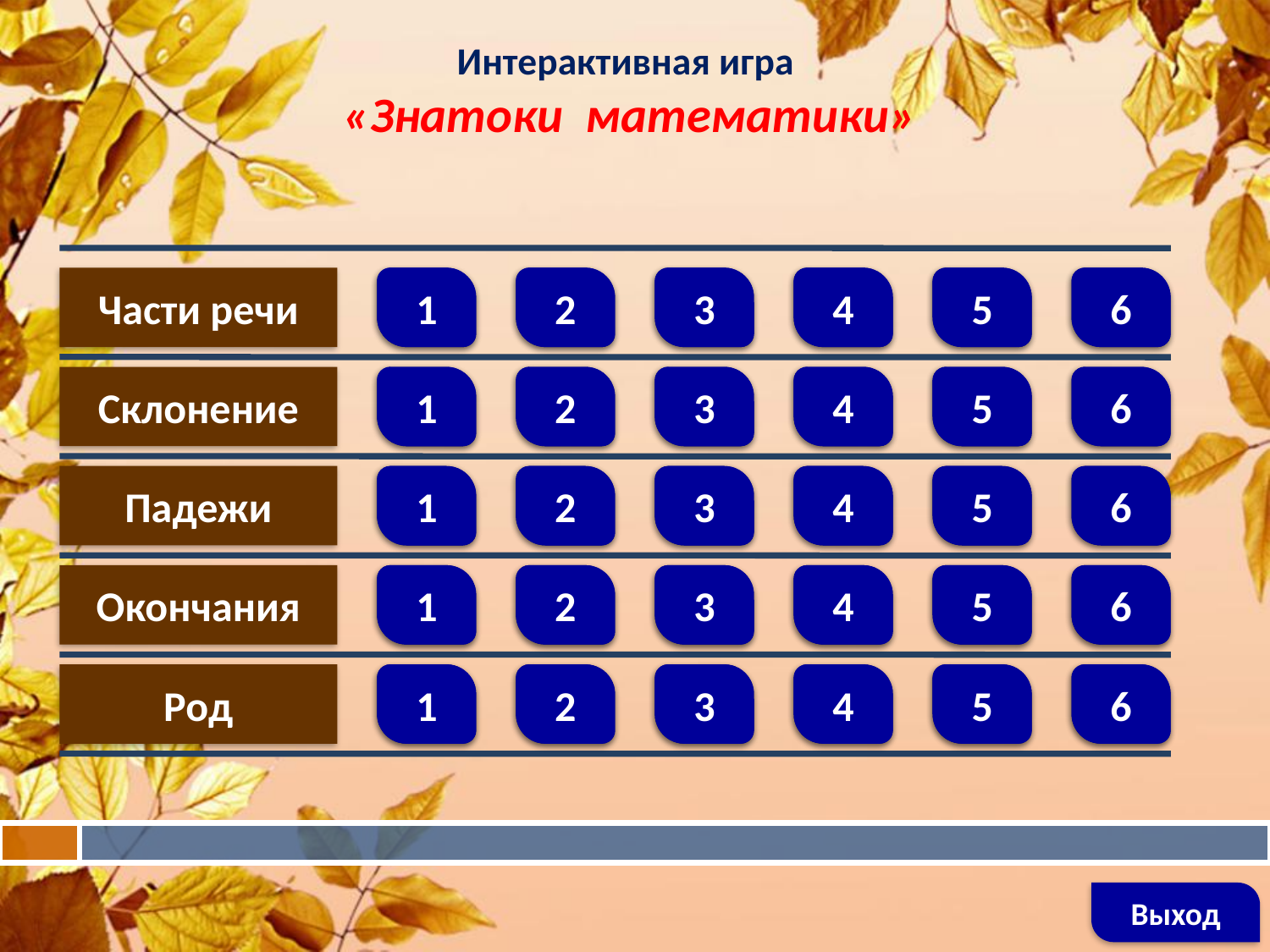

# Интерактивная игра «Знатоки  математики»
Части речи

1

2

3

4

5

6
Склонение

1

2

3

4

5

6
Падежи

1

2

3

4

5

6
Окончания

1

2

3

4

5

6

Род

1

2

3

4

5

6

Выход